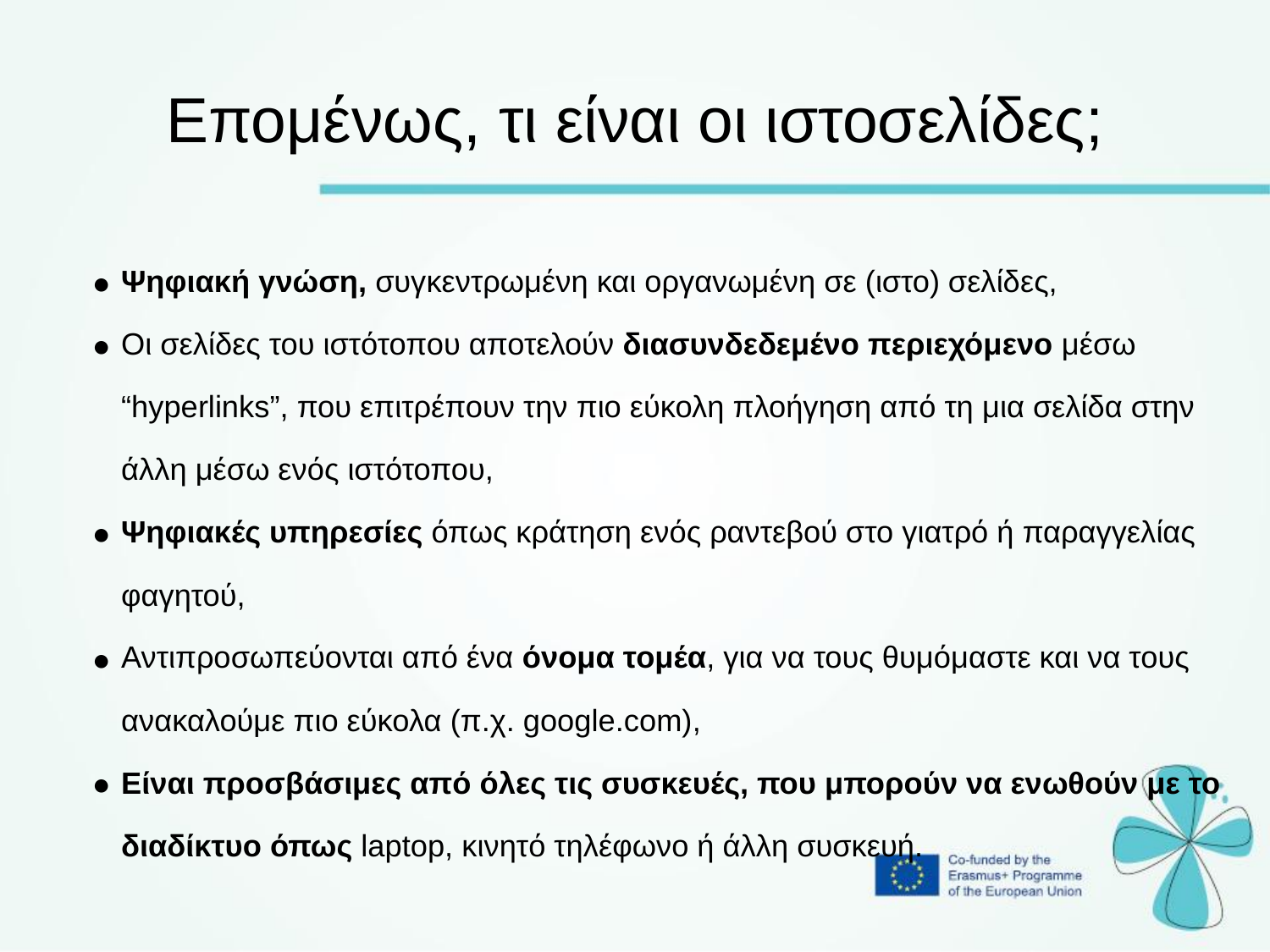

Επομένως, τι είναι οι ιστοσελίδες;

Ψηφιακή γνώση, συγκεντρωμένη και οργανωμένη σε (ιστο) σελίδες,
Οι σελίδες του ιστότοπου αποτελούν διασυνδεδεμένο περιεχόμενο μέσω “hyperlinks”, που επιτρέπουν την πιο εύκολη πλοήγηση από τη μια σελίδα στην άλλη μέσω ενός ιστότοπου,
Ψηφιακές υπηρεσίες όπως κράτηση ενός ραντεβού στο γιατρό ή παραγγελίας φαγητού,
Αντιπροσωπεύονται από ένα όνομα τομέα, για να τους θυμόμαστε και να τους ανακαλούμε πιο εύκολα (π.χ. google.com),
Είναι προσβάσιμες από όλες τις συσκευές, που μπορούν να ενωθούν με το διαδίκτυο όπως laptop, κινητό τηλέφωνο ή άλλη συσκευή.